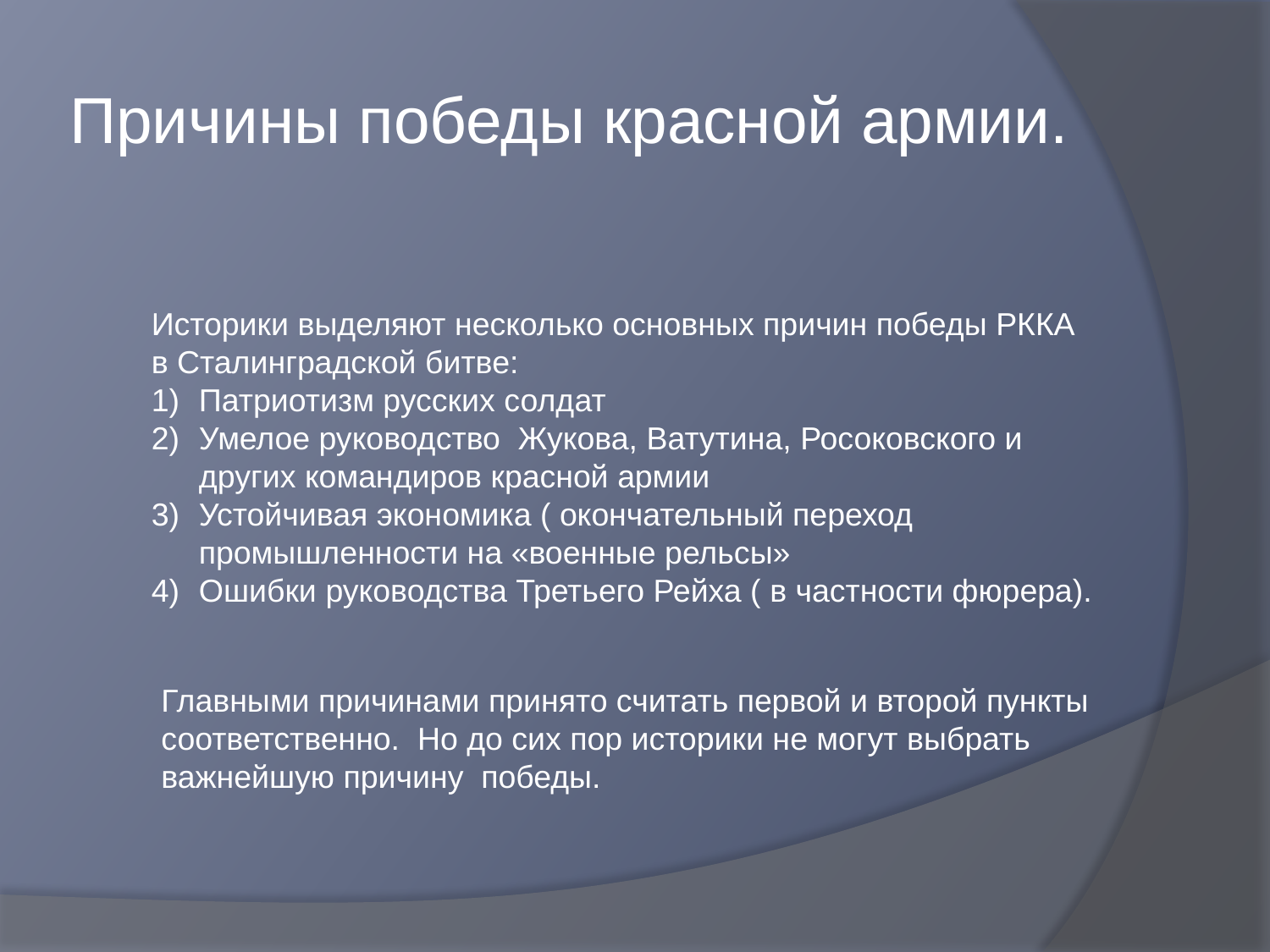

# Причины победы красной армии.
Историки выделяют несколько основных причин победы РККА в Сталинградской битве:
Патриотизм русских солдат
Умелое руководство  Жукова, Ватутина, Росоковского и других командиров красной армии
Устойчивая экономика ( окончательный переход промышленности на «военные рельсы»
Ошибки руководства Третьего Рейха ( в частности фюрера).
Главными причинами принято считать первой и второй пункты соответственно.  Но до сих пор историки не могут выбрать важнейшую причину  победы.